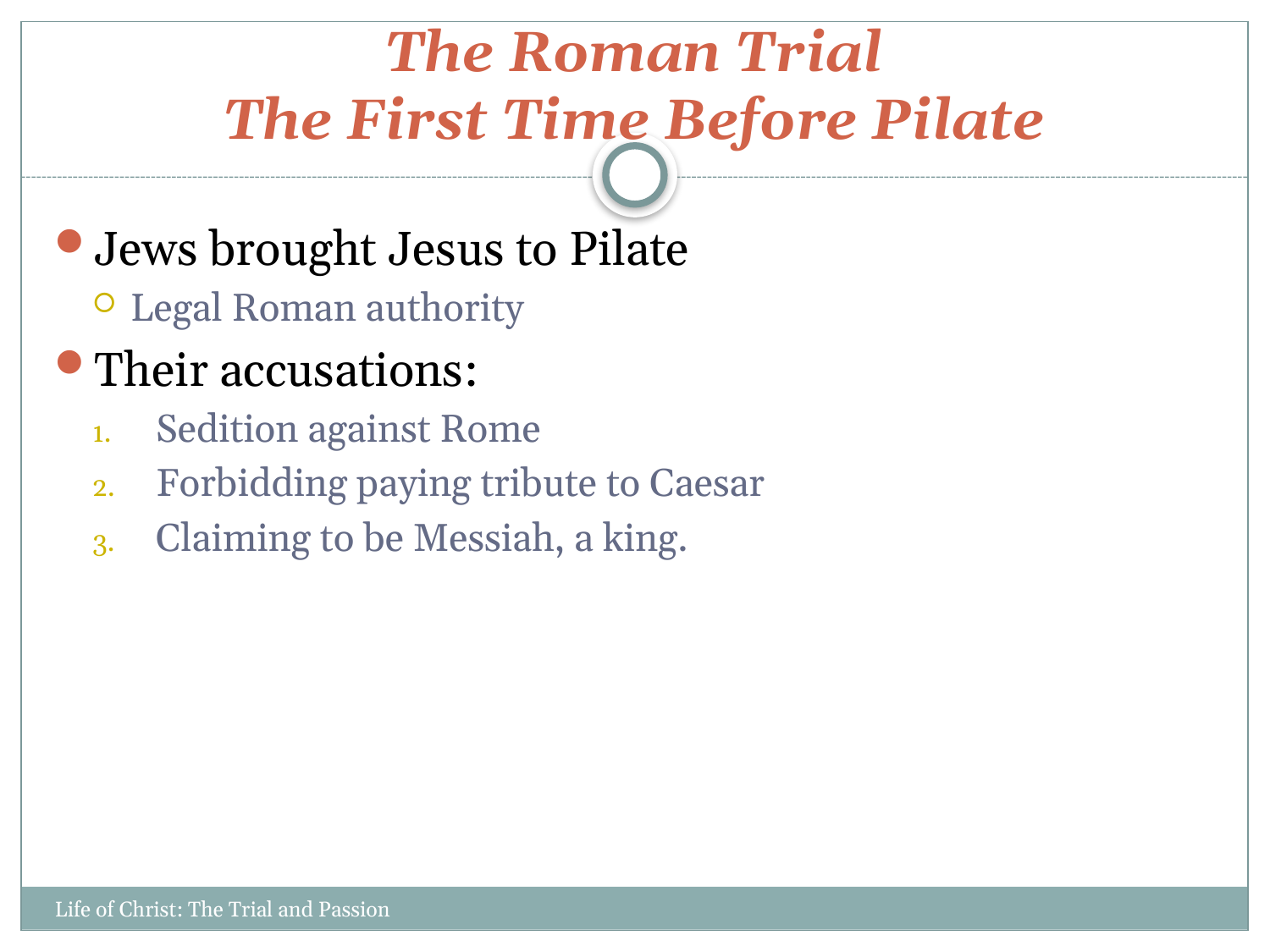

# The Roman Trial The First Time Before Pilate
Jews brought Jesus to Pilate
Legal Roman authority
Their accusations:
Sedition against Rome
Forbidding paying tribute to Caesar
Claiming to be Messiah, a king.

Life of Christ: The Trial and Passion